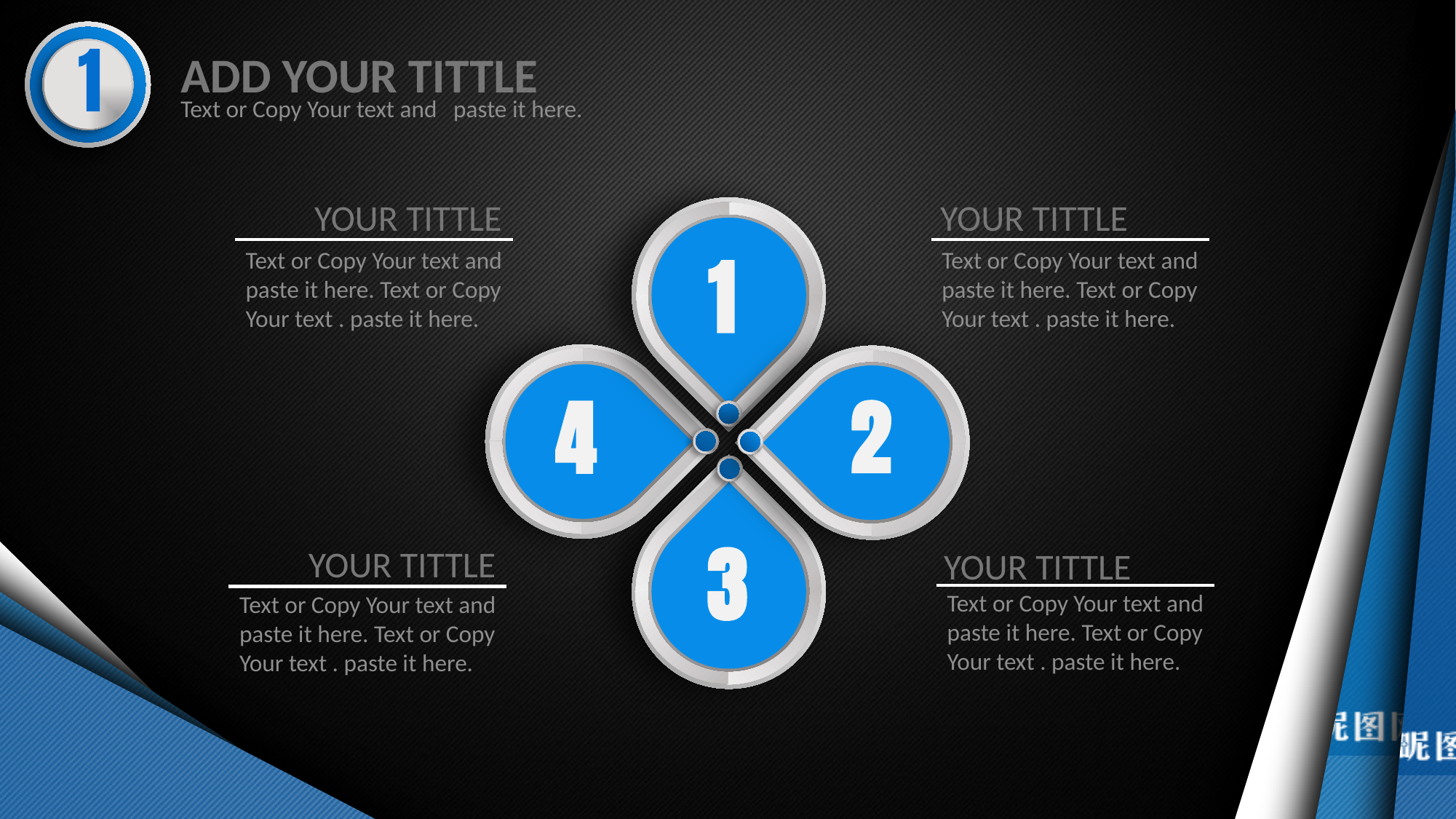

1
ADD YOUR TITTLE
Text or Copy Your text and   paste it here.
YOUR TITTLE
YOUR TITTLE

Text or Copy Your text and   paste it here. Text or Copy  Your text . paste it here.
Text or Copy Your text and   paste it here. Text or Copy  Your text . paste it here.
1

2
4

3
YOUR TITTLE
YOUR TITTLE
Text or Copy Your text and   paste it here. Text or Copy  Your text . paste it here.
Text or Copy Your text and   paste it here. Text or Copy  Your text . paste it here.